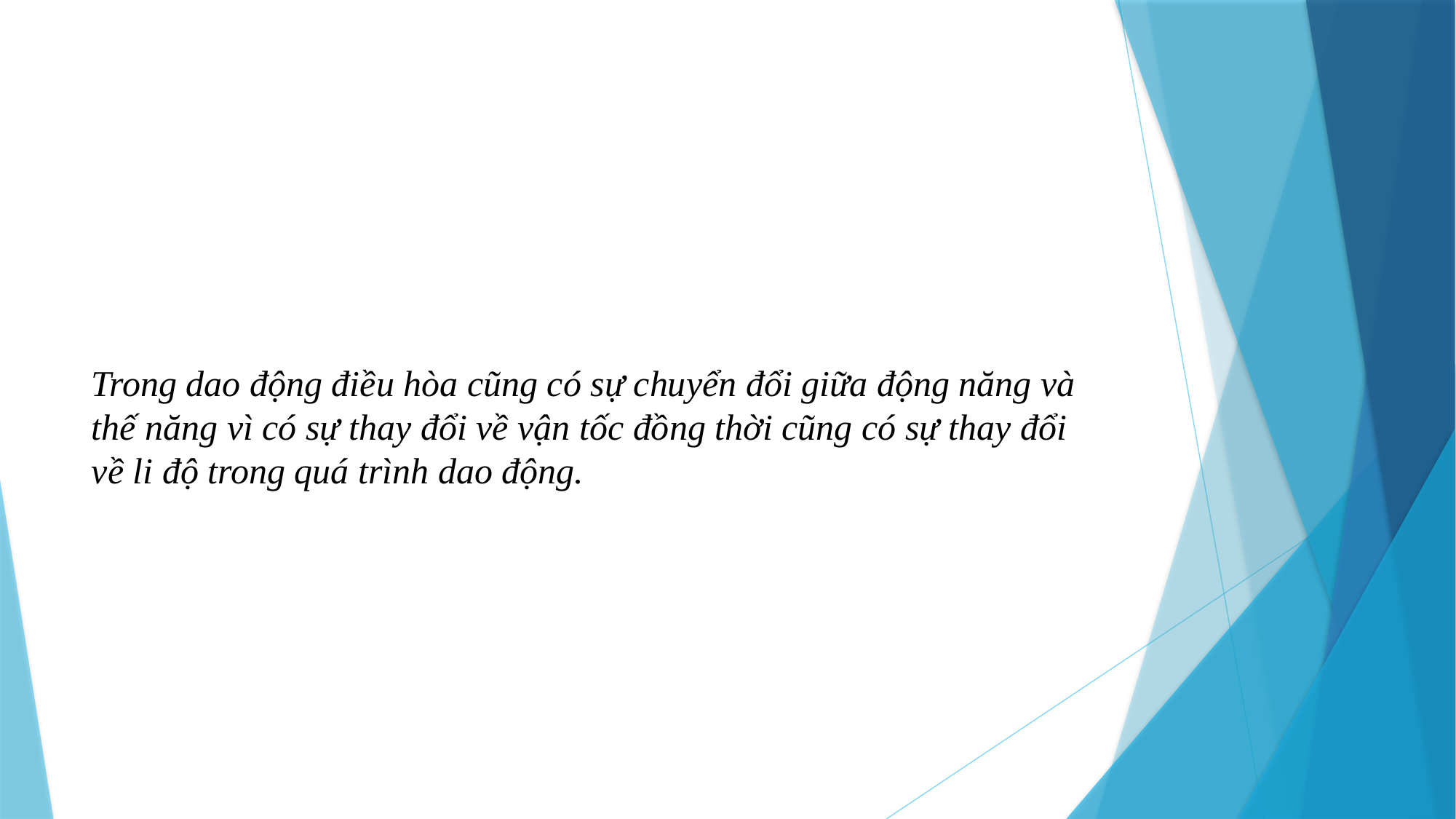

#

Trong dao động điều hòa cũng có sự chuyển đổi giữa động năng và thế năng vì có sự thay đổi về vận tốc đồng thời cũng có sự thay đổi về li độ trong quá trình dao động.